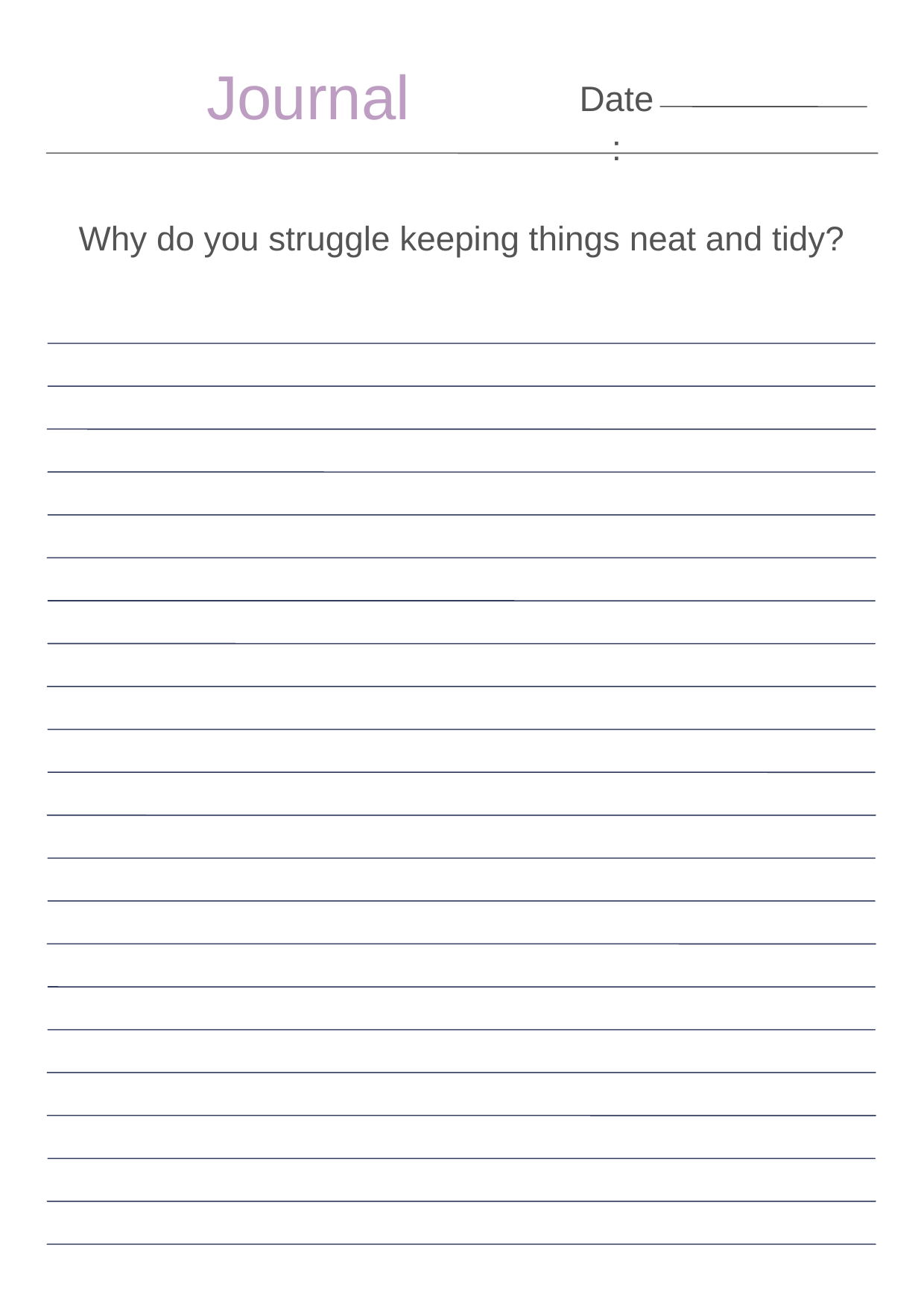

Journal
Date:

Why do you struggle keeping things neat and tidy?